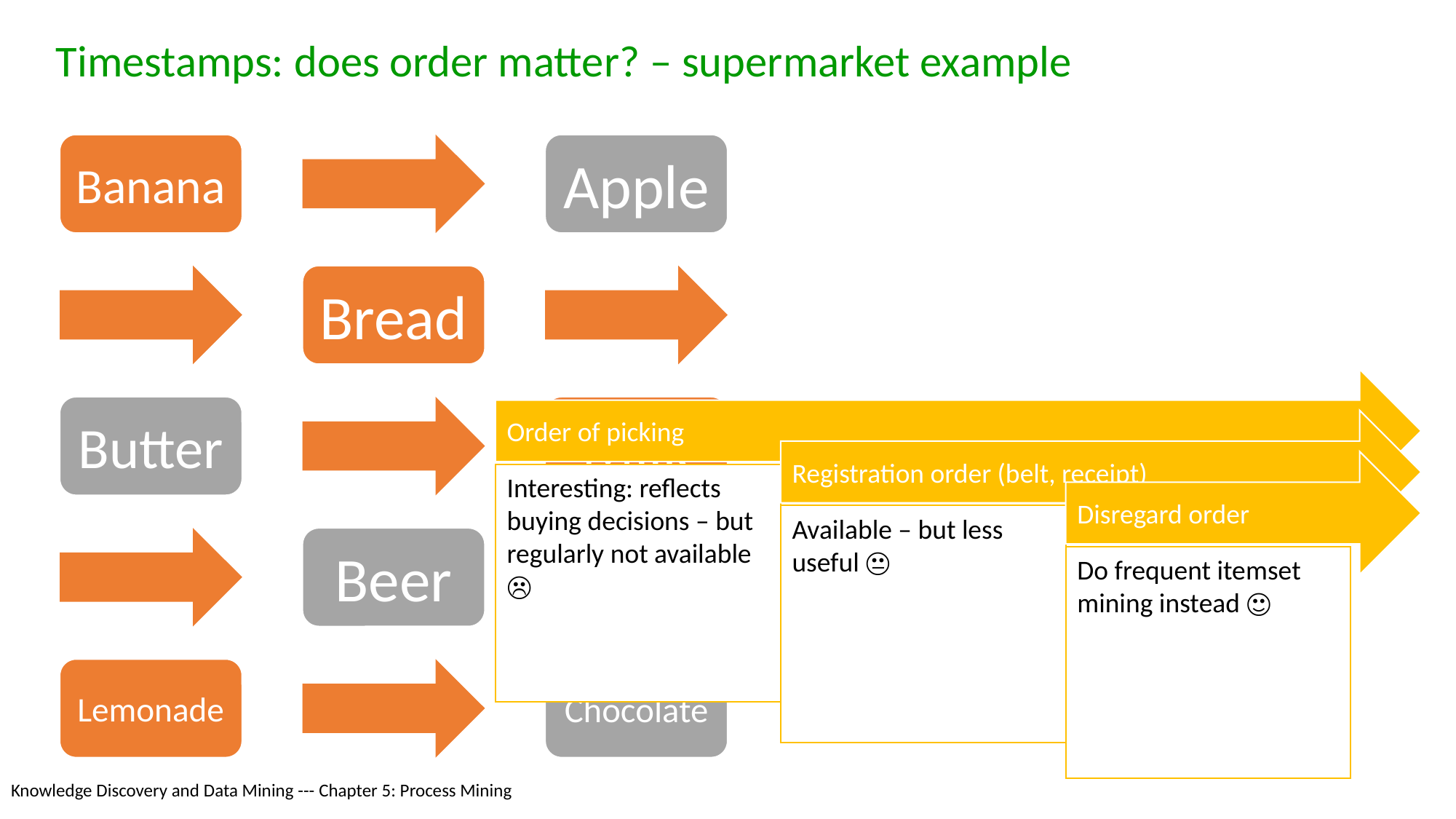

# Timestamps: does order matter? – supermarket example
Banana
Apple
Bread
Butter
Milk
Beer
Lemonade
Chocolate
Order of picking
Registration order (belt, receipt)
Available – but less useful 😐
Disregard order
Do frequent itemset mining instead 🙂
40
Knowledge Discovery and Data Mining --- Chapter 5: Process Mining